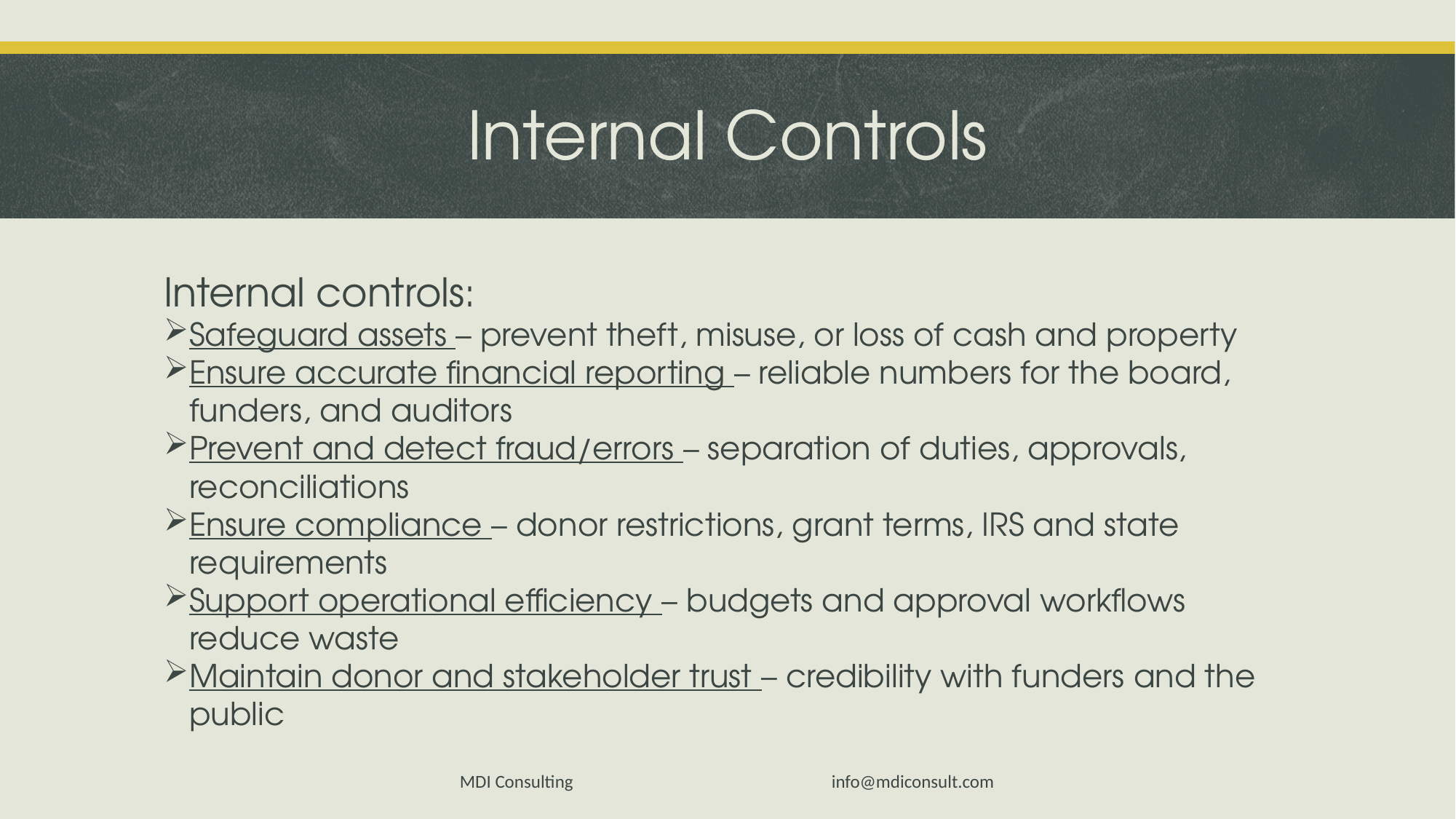

# Internal Controls
Internal controls:
Safeguard assets – prevent theft, misuse, or loss of cash and property
Ensure accurate financial reporting – reliable numbers for the board, funders, and auditors
Prevent and detect fraud/errors – separation of duties, approvals, reconciliations
Ensure compliance – donor restrictions, grant terms, IRS and state requirements
Support operational efficiency – budgets and approval workflows reduce waste
Maintain donor and stakeholder trust – credibility with funders and the public

MDI Consulting                                                              info@mdiconsult.com